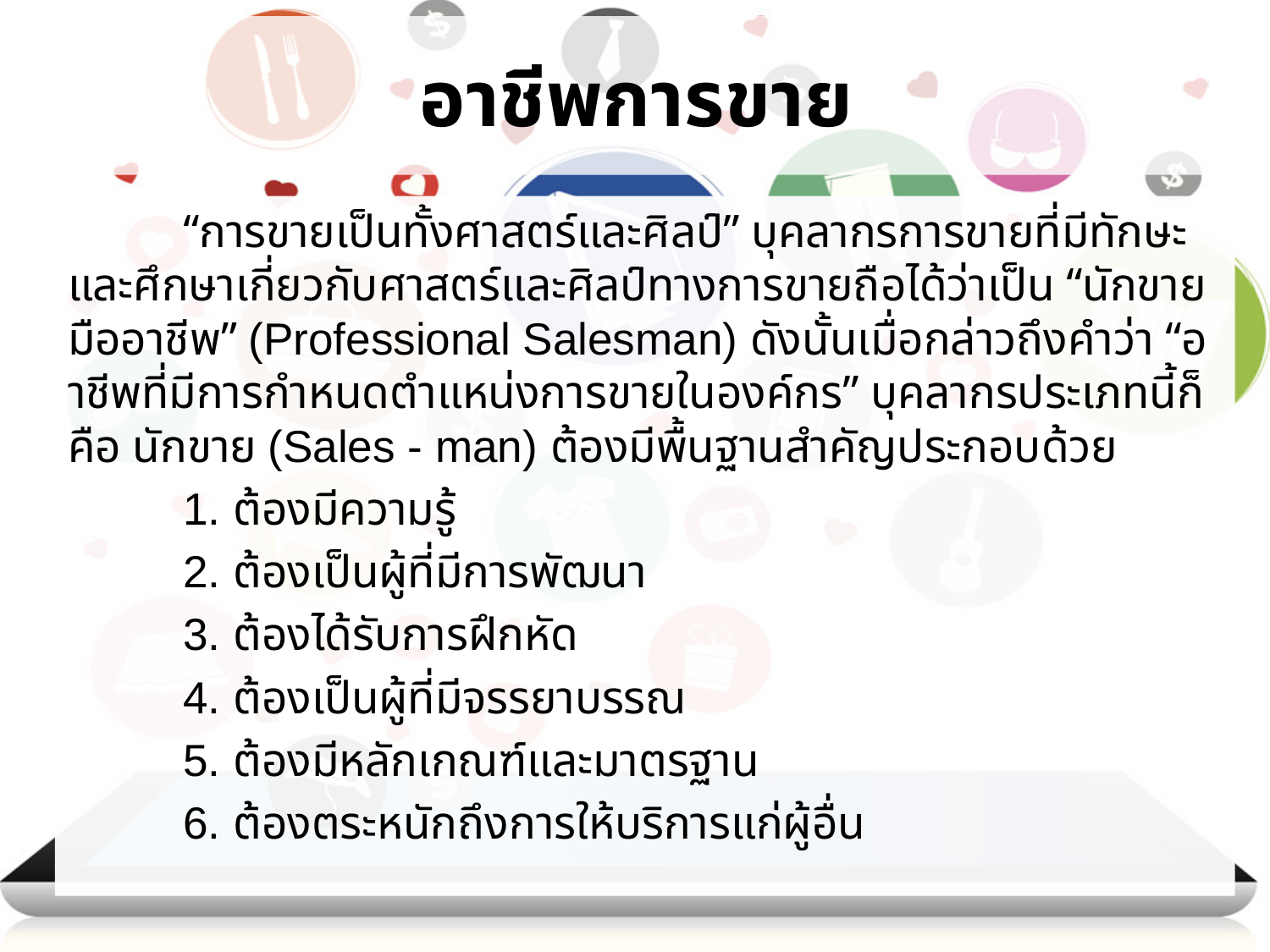

# อาชีพการขาย
	“การขายเป็นทั้งศาสตร์และศิลป์” บุคลากรการขายที่มีทักษะและศึกษาเกี่ยวกับศาสตร์และศิลป์ทางการขายถือได้ว่าเป็น “นักขายมืออาชีพ” (Professional Salesman) ดังนั้นเมื่อกล่าวถึงคำว่า “อาชีพที่มีการกำหนดตำแหน่งการขายในองค์กร” บุคลากรประเภทนี้ก็คือ นักขาย (Sales - man) ต้องมีพื้นฐานสำคัญประกอบด้วย
	1. ต้องมีความรู้
	2. ต้องเป็นผู้ที่มีการพัฒนา
	3. ต้องได้รับการฝึกหัด
	4. ต้องเป็นผู้ที่มีจรรยาบรรณ
	5. ต้องมีหลักเกณฑ์และมาตรฐาน
	6. ต้องตระหนักถึงการให้บริการแก่ผู้อื่น